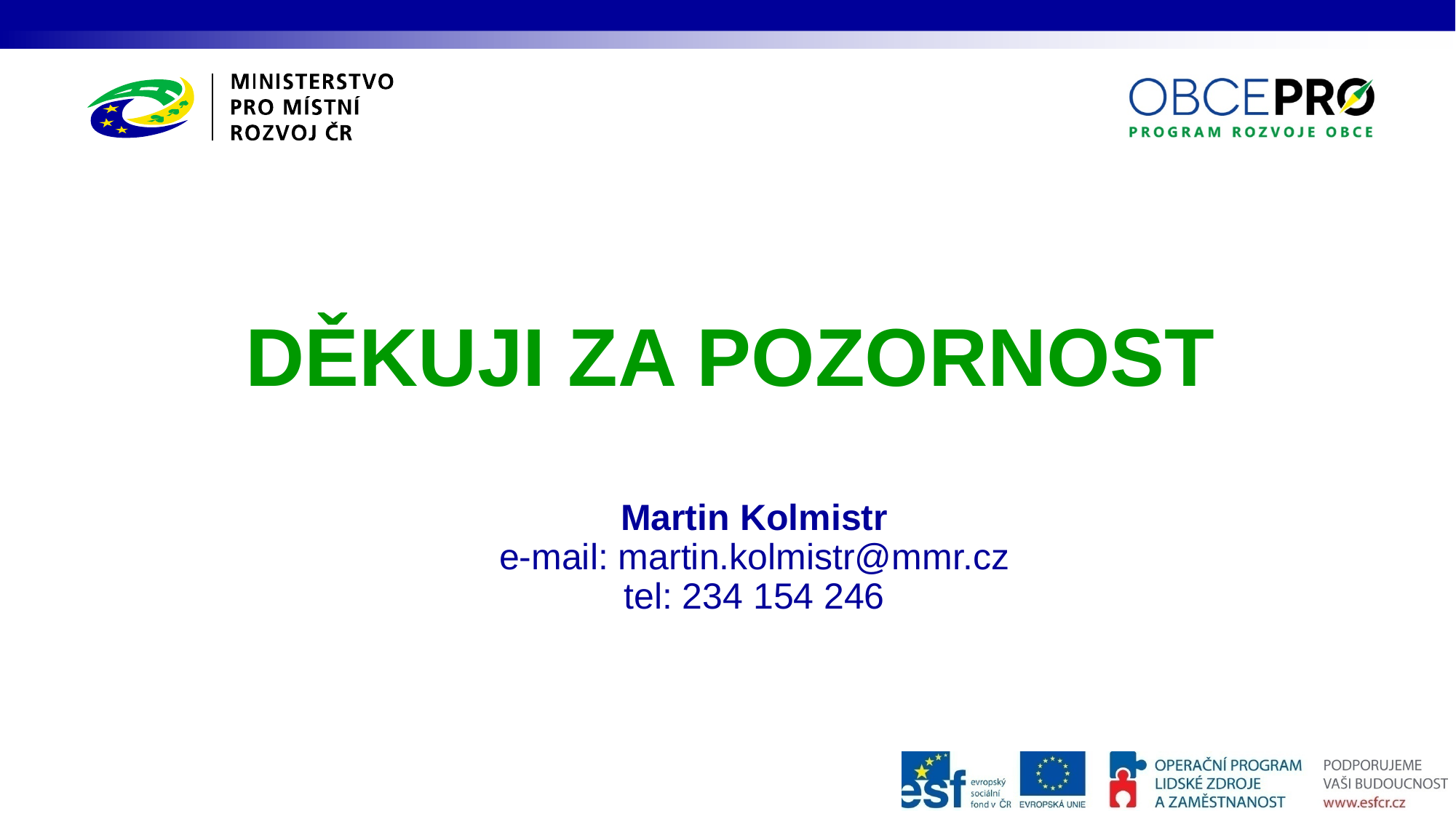

# DĚKUJI ZA POZORNOST
Martin Kolmistr
e-mail: martin.kolmistr@mmr.cz
tel: 234 154 246